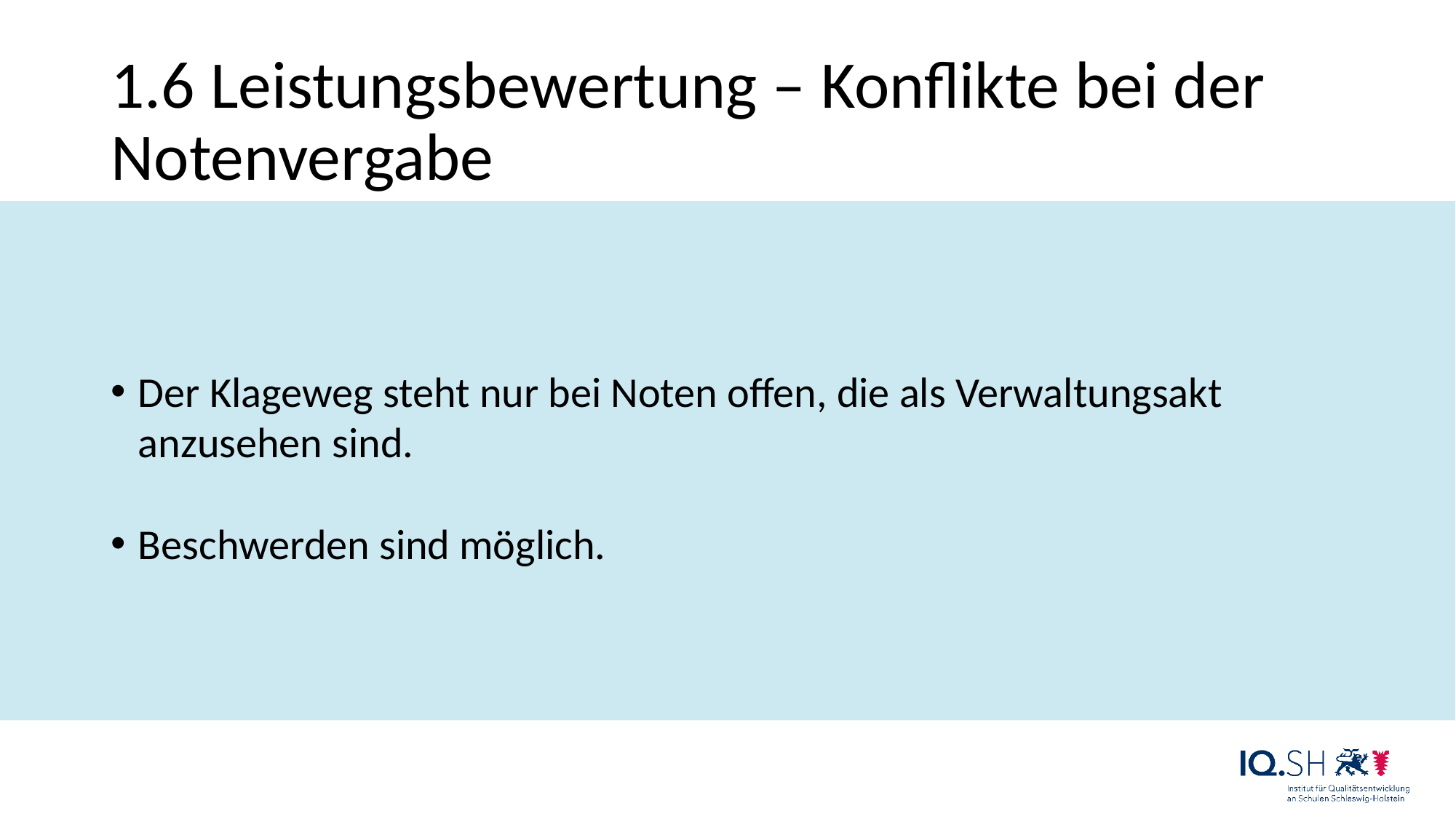

# 1.6 Leistungsbewertung – Konflikte bei der Notenvergabe
Der Klageweg steht nur bei Noten offen, die als Verwaltungsakt anzusehen sind.

Beschwerden sind möglich.